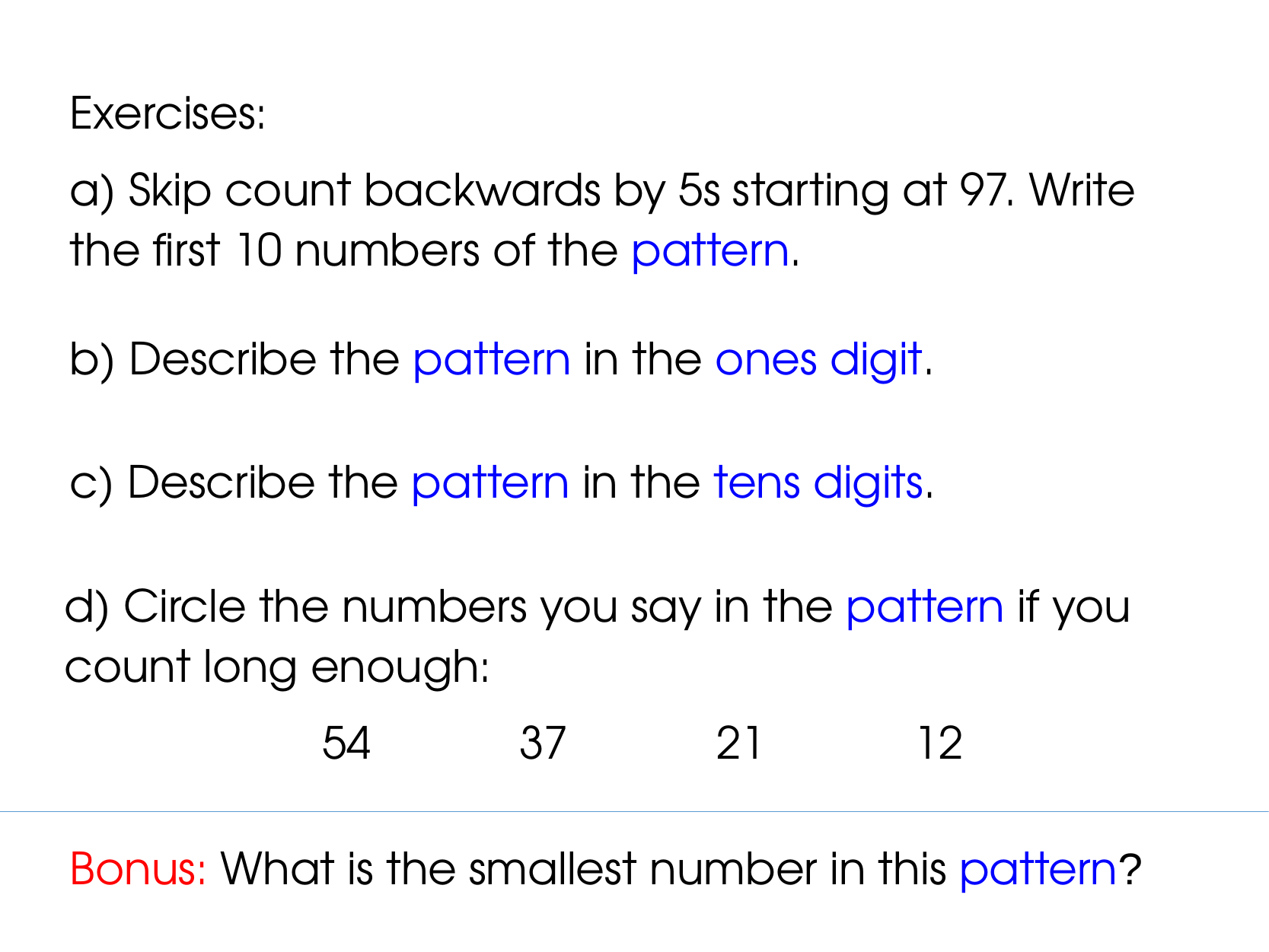

Exercises:
a) Skip count backwards by 5s starting at 97. Write
the first 10 numbers of the pattern.
b) Describe the pattern in the ones digit.
c) Describe the pattern in the tens digits.
d) Circle the numbers you say in the pattern if you
count long enough:
54            37            21            12
Bonus: What is the smallest number in this pattern?